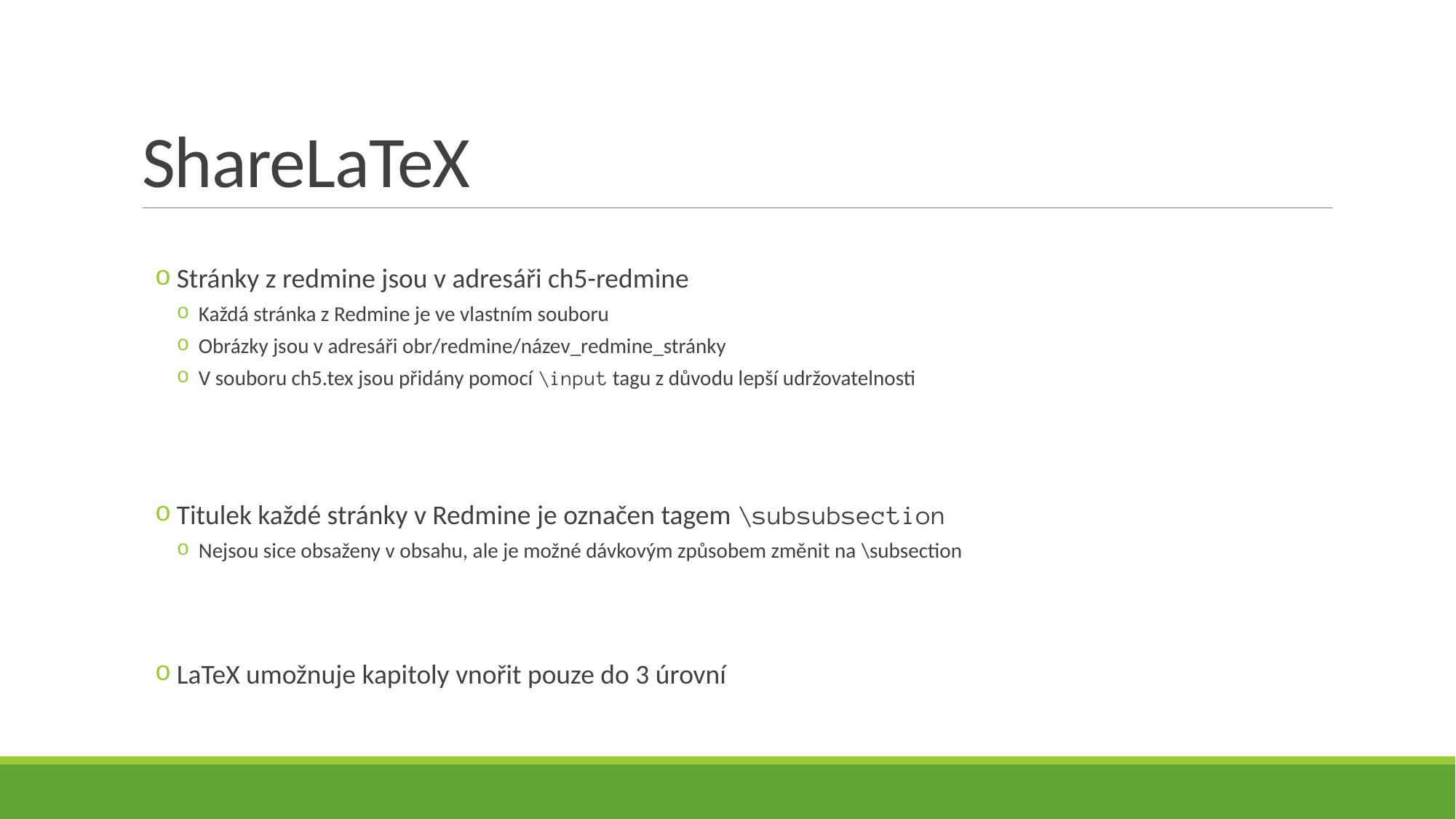

# ShareLaTeX

Stránky z redmine jsou v adresáři ch5-redmine
Každá stránka z Redmine je ve vlastním souboru
Obrázky jsou v adresáři obr/redmine/název_redmine_stránky
V souboru ch5.tex jsou přidány pomocí \input tagu z důvodu lepší udržovatelnosti

Titulek každé stránky v Redmine je označen tagem \subsubsection
Nejsou sice obsaženy v obsahu, ale je možné dávkovým způsobem změnit na \subsection

LaTeX umožnuje kapitoly vnořit pouze do 3 úrovní